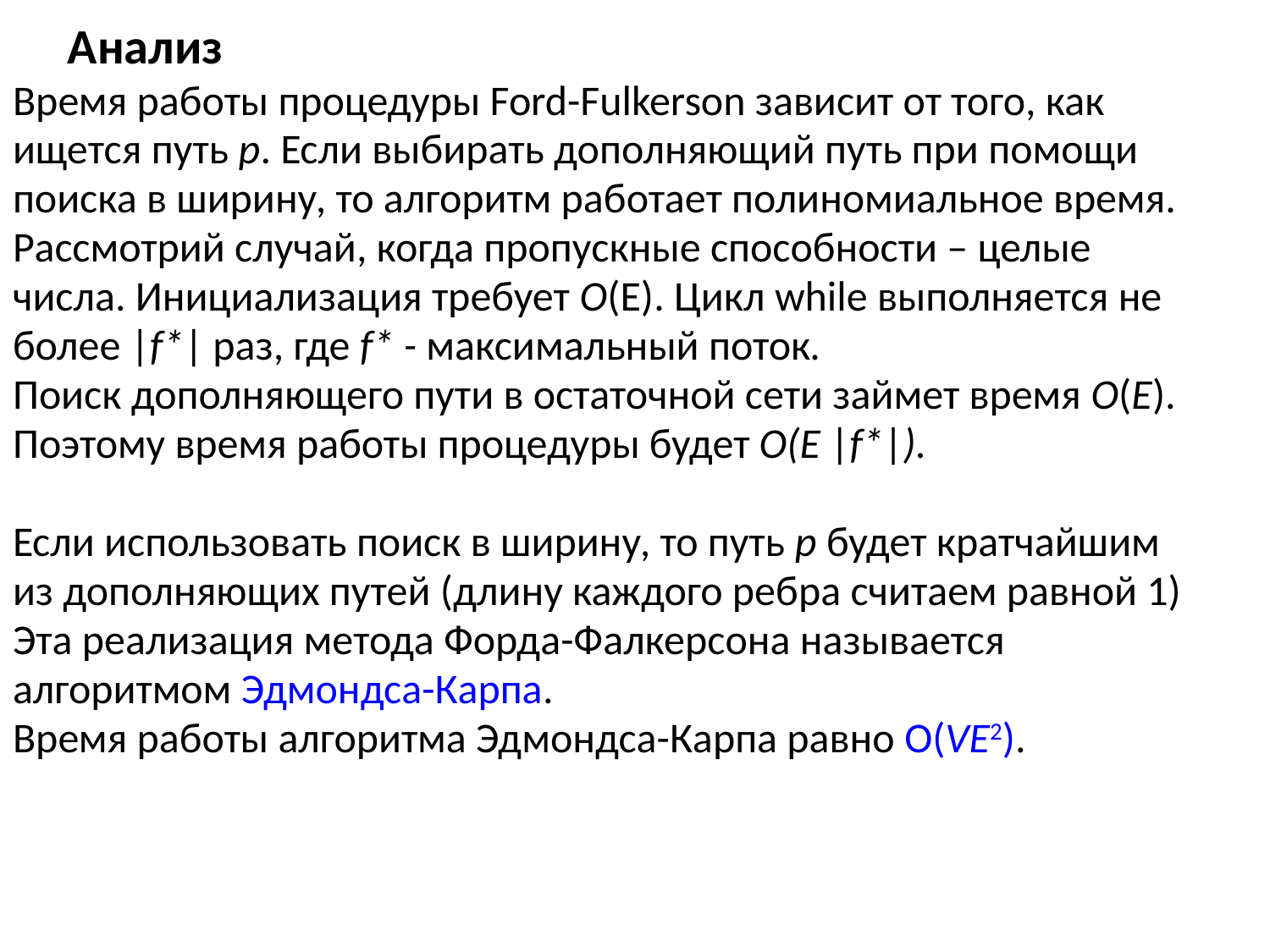

# Анализ
Время работы процедуры Ford-Fulkerson зависит от того, как
ищется путь р. Если выбирать дополняющий путь при помощи
поиска в ширину, то алгоритм работает полиномиальное время.
Рассмотрий случай, когда пропускные способности – целые
числа. Инициализация требует O(E). Цикл while выполняется не
более |f*| раз, где f* - максимальный поток.
Поиск дополняющего пути в остаточной сети займет время О(Е).
Поэтому время работы процедуры будет O(E |f*|).

Если использовать поиск в ширину, то путь р будет кратчайшим
из дополняющих путей (длину каждого ребра считаем равной 1)
Эта реализация метода Форда-Фалкерсона называется
алгоритмом Эдмондса-Карпа.
Время работы алгоритма Эдмондса-Карпа равно O(VE2).